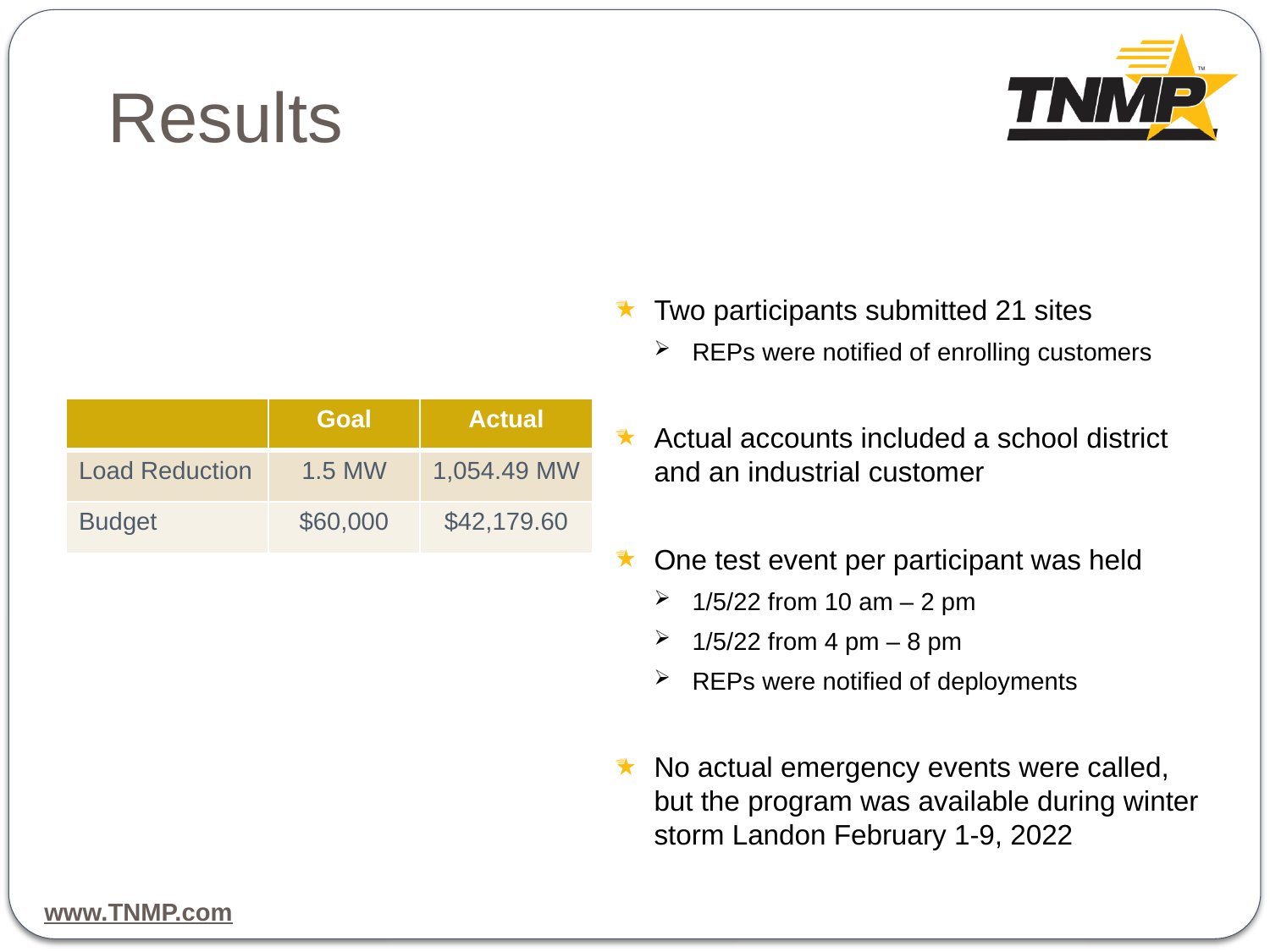

# Results
Two participants submitted 21 sites
REPs were notified of enrolling customers

Actual accounts included a school district and an industrial customer

One test event per participant was held
1/5/22 from 10 am – 2 pm
1/5/22 from 4 pm – 8 pm
REPs were notified of deployments

No actual emergency events were called, but the program was available during winter storm Landon February 1-9, 2022

|  | Goal | Actual |
| --- | --- | --- |
| Load Reduction | 1.5 MW | 1,054.49 MW |
| Budget | $60,000 | $42,179.60 |